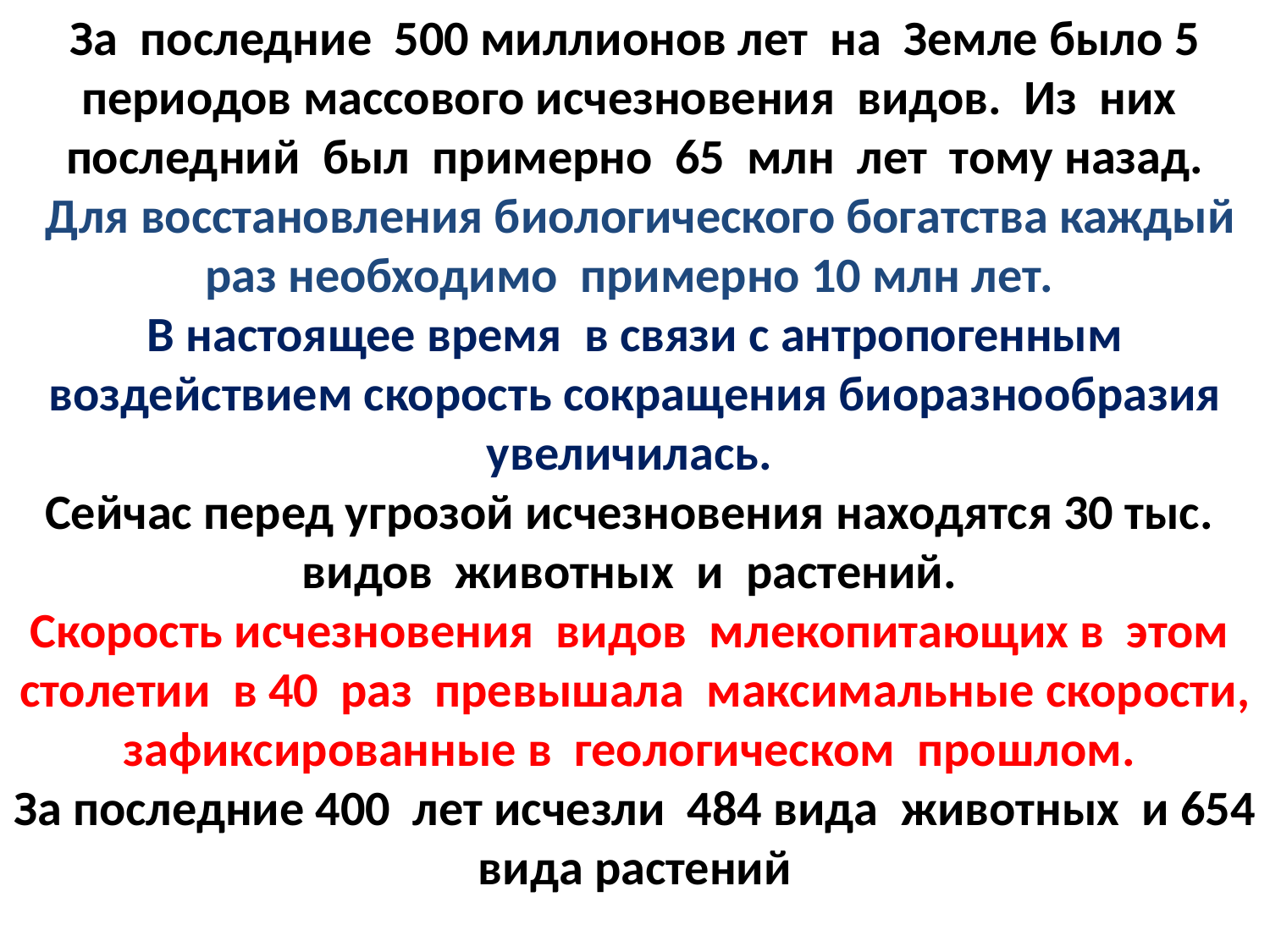

За  последние  500 миллионов лет  на  Земле было 5 периодов массового исчезновения  видов.  Из  них  последний  был  примерно  65  млн  лет  тому назад.
 Для восстановления биологического богатства каждый раз необходимо  примерно 10 млн лет.
В настоящее время  в связи с антропогенным воздействием скорость сокращения биоразнообразия увеличилась.
Сейчас перед угрозой исчезновения находятся 30 тыс.  видов  животных  и  растений.
Скорость исчезновения  видов  млекопитающих в  этом  столетии  в 40  раз  превышала  максимальные скорости, зафиксированные в  геологическом  прошлом.
За последние 400  лет исчезли  484 вида  животных  и 654 вида растений